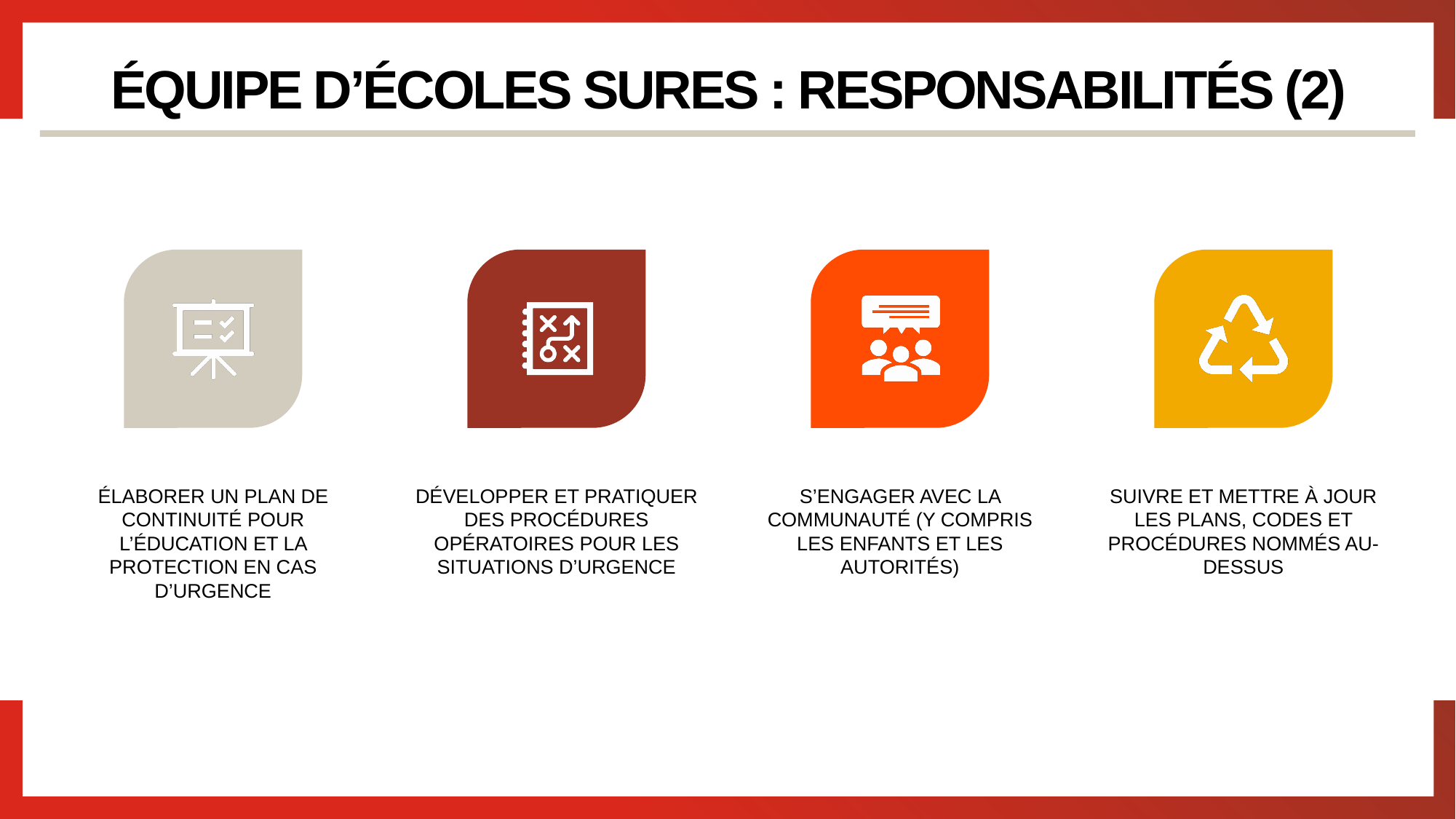

# Équipe d’Écoles Sures : Responsabilités (2)
Élaborer un plan de continuité pour l’éducation et la protection en cas d’urgence
Développer et pratiquer des procédures opératoires pour les situations d’urgence
S’engager avec la communauté (y compris les enfants et les autorités)
Suivre et mettre à jour les plans, codes et procédures nommés au-dessus